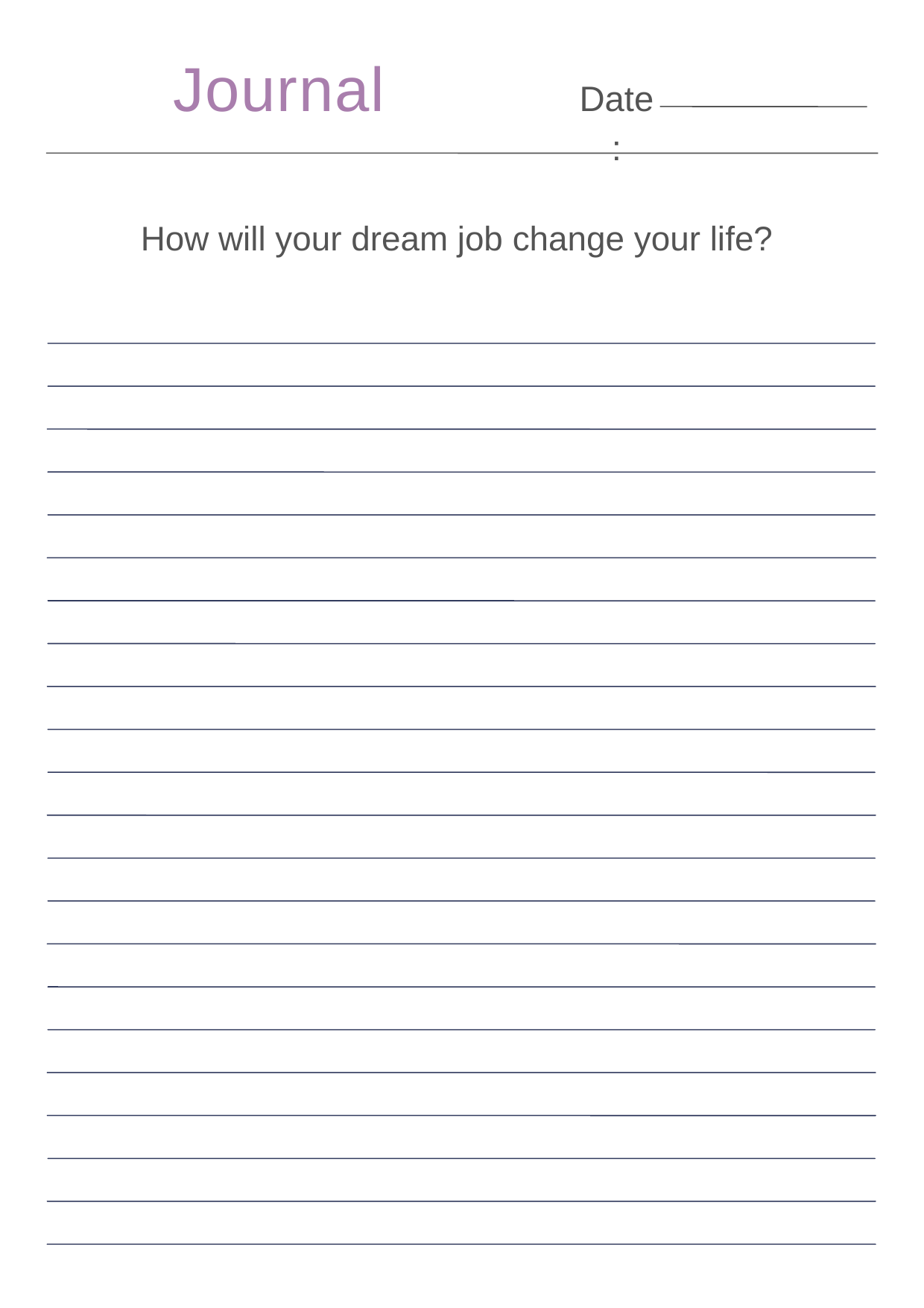

Journal
Date:

How will your dream job change your life?